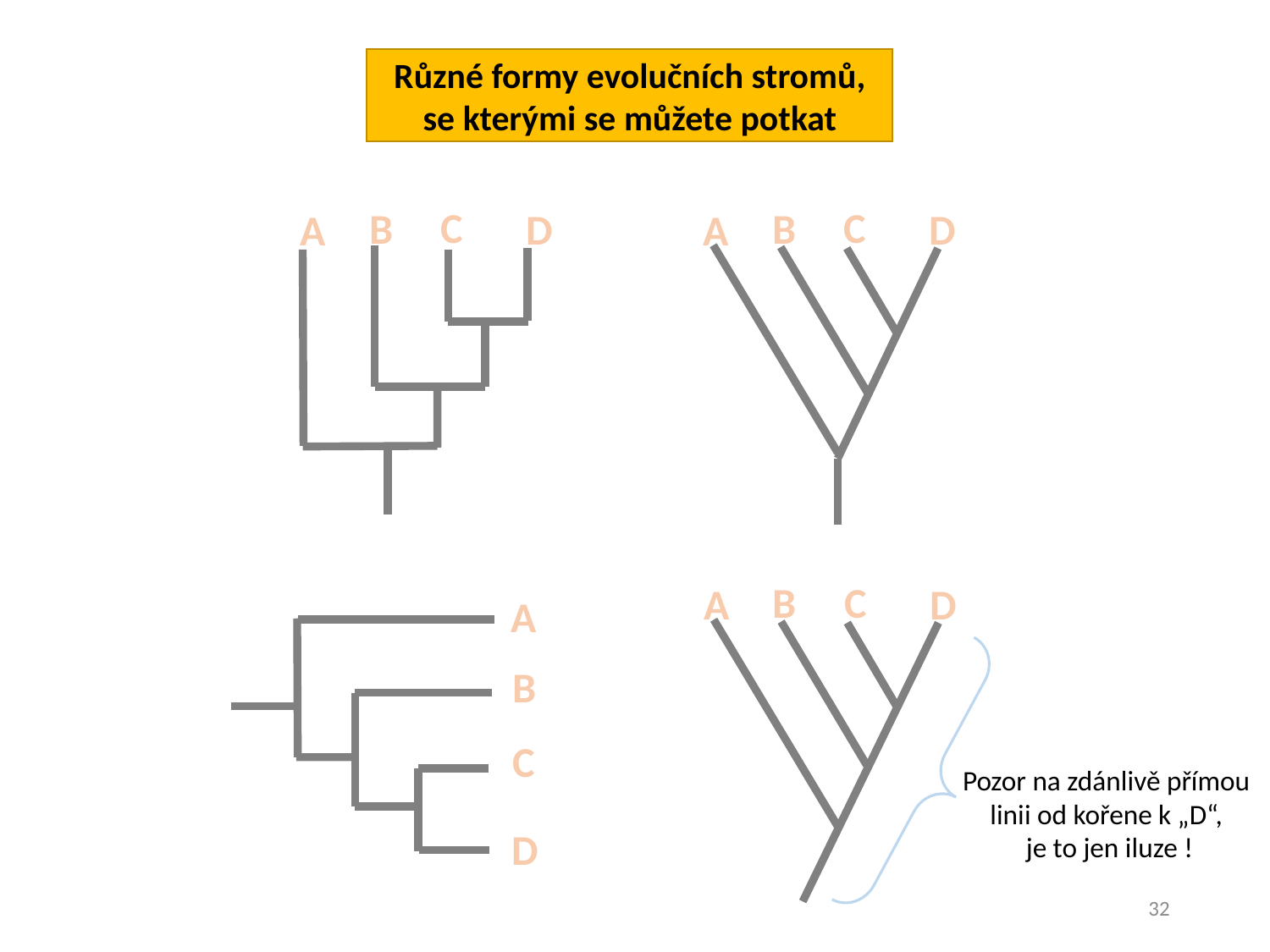

Různé formy evolučních stromů, se kterými se můžete potkat
C
B
D
A
C
B
D
A
C
B
D
A
C
B
D
A

Pozor na zdánlivě přímou linii od kořene k „D“,
 je to jen iluze !
32